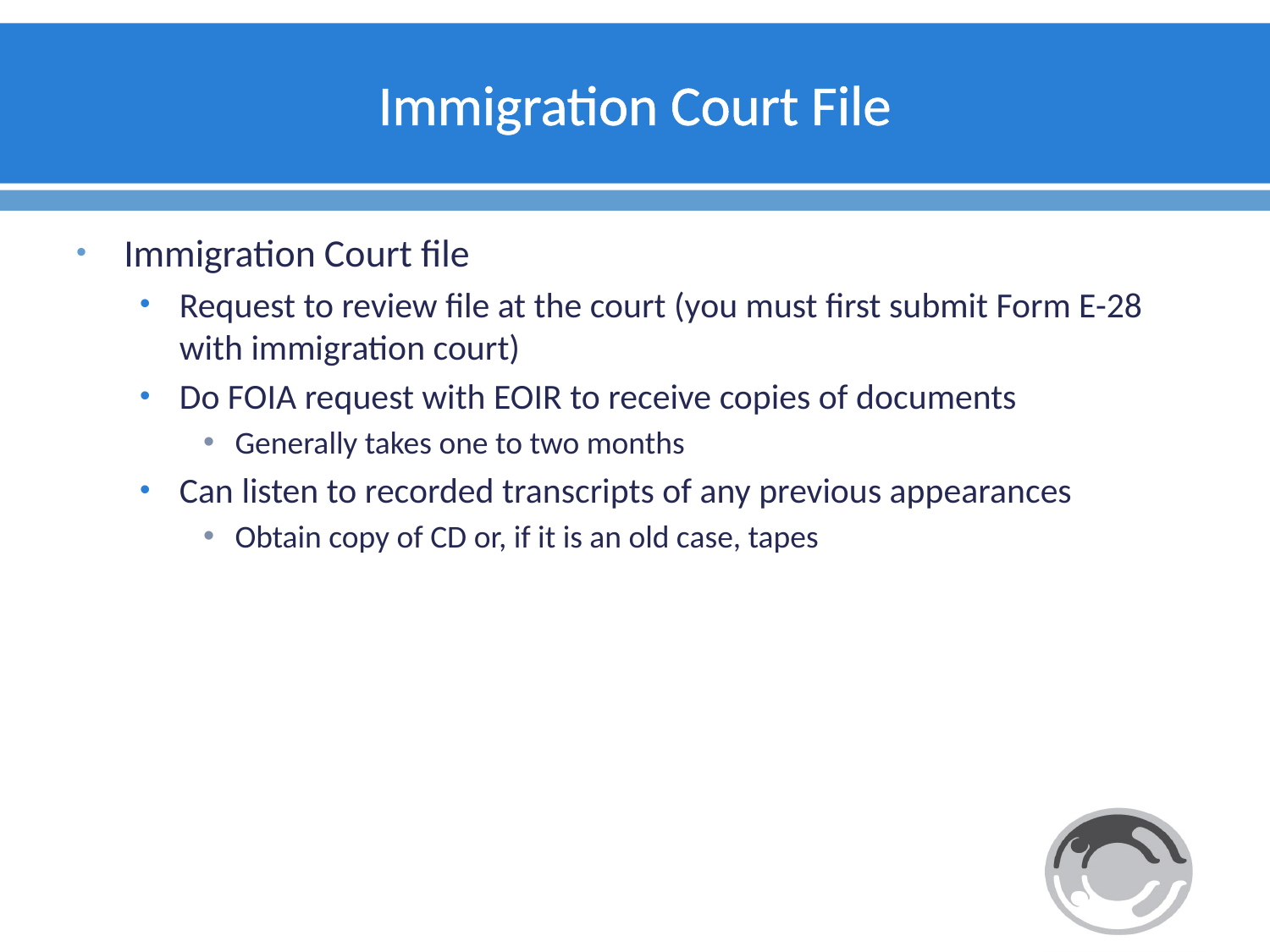

# Immigration Court File
Immigration Court file
Request to review file at the court (you must first submit Form E-28 with immigration court)
Do FOIA request with EOIR to receive copies of documents
Generally takes one to two months
Can listen to recorded transcripts of any previous appearances
Obtain copy of CD or, if it is an old case, tapes